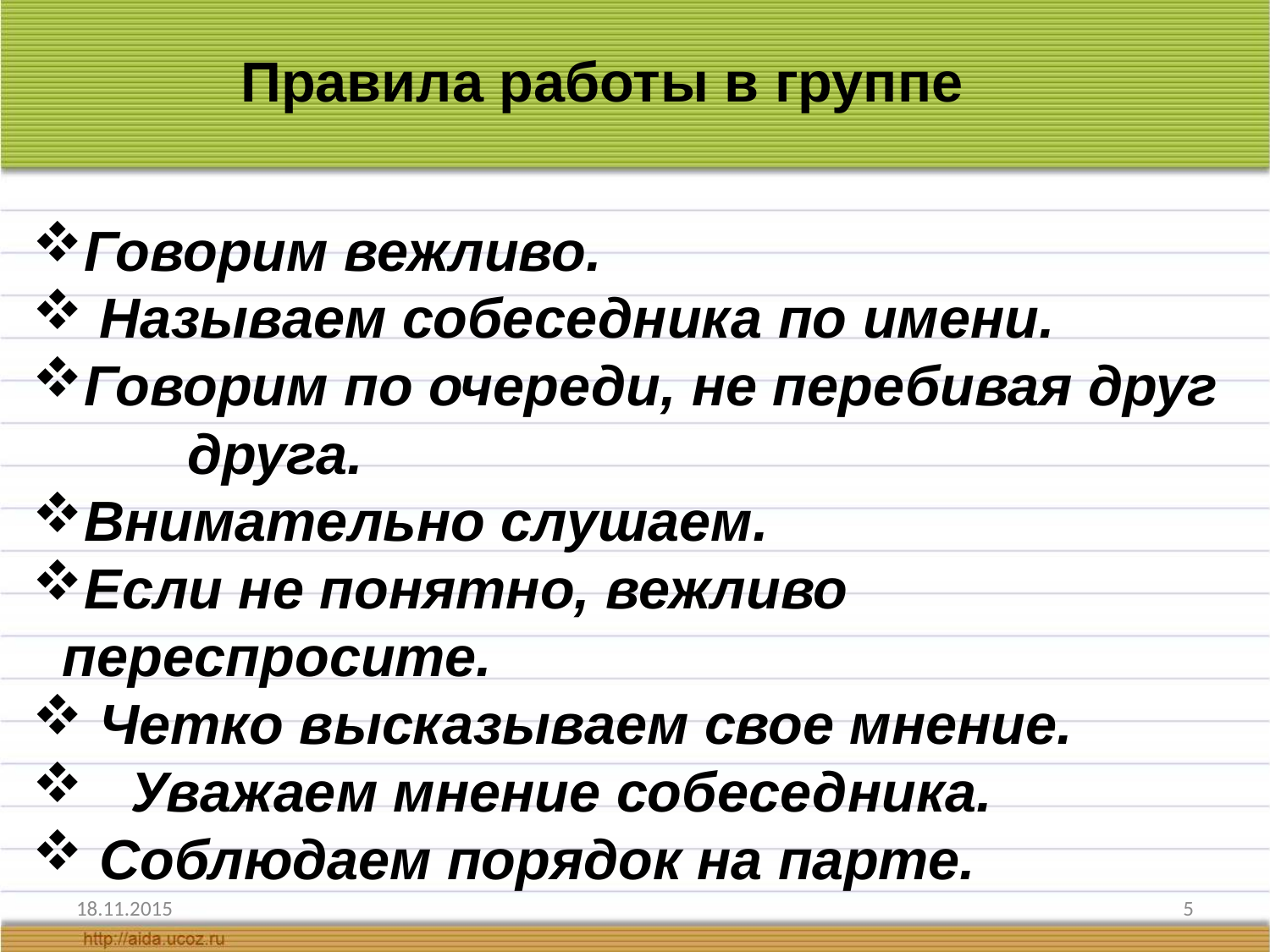

Правила работы в группе
Говорим вежливо.
 Называем собеседника по имени.
Говорим по очереди, не перебивая друг          друга.
Внимательно слушаем.
Если не понятно, вежливо переспросите.
 Четко высказываем свое мнение.
   Уважаем мнение собеседника.
 Соблюдаем порядок на парте.
18.11.2015
5